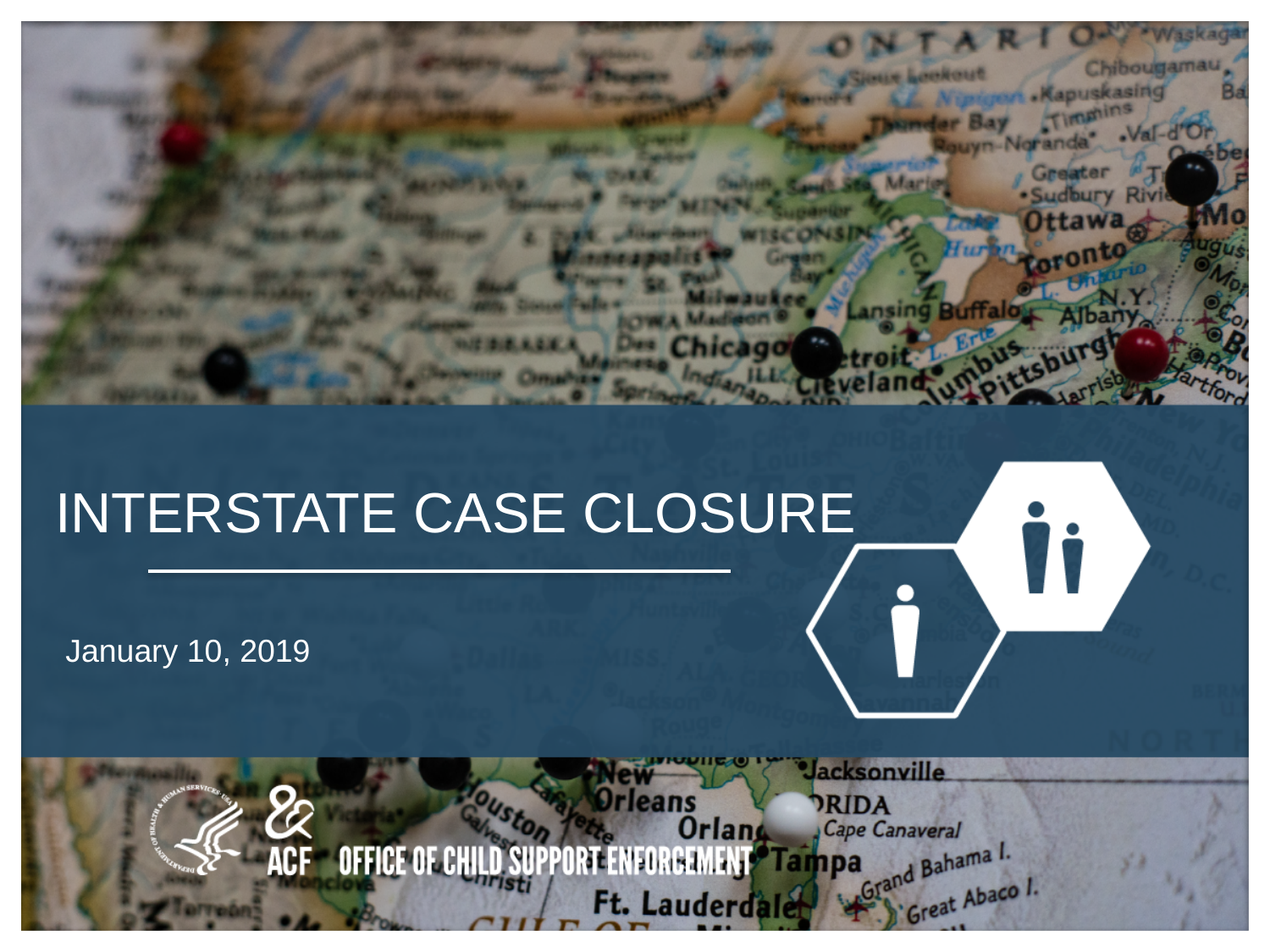

# INTERSTATE CASE CLOSURE
January 10, 2019